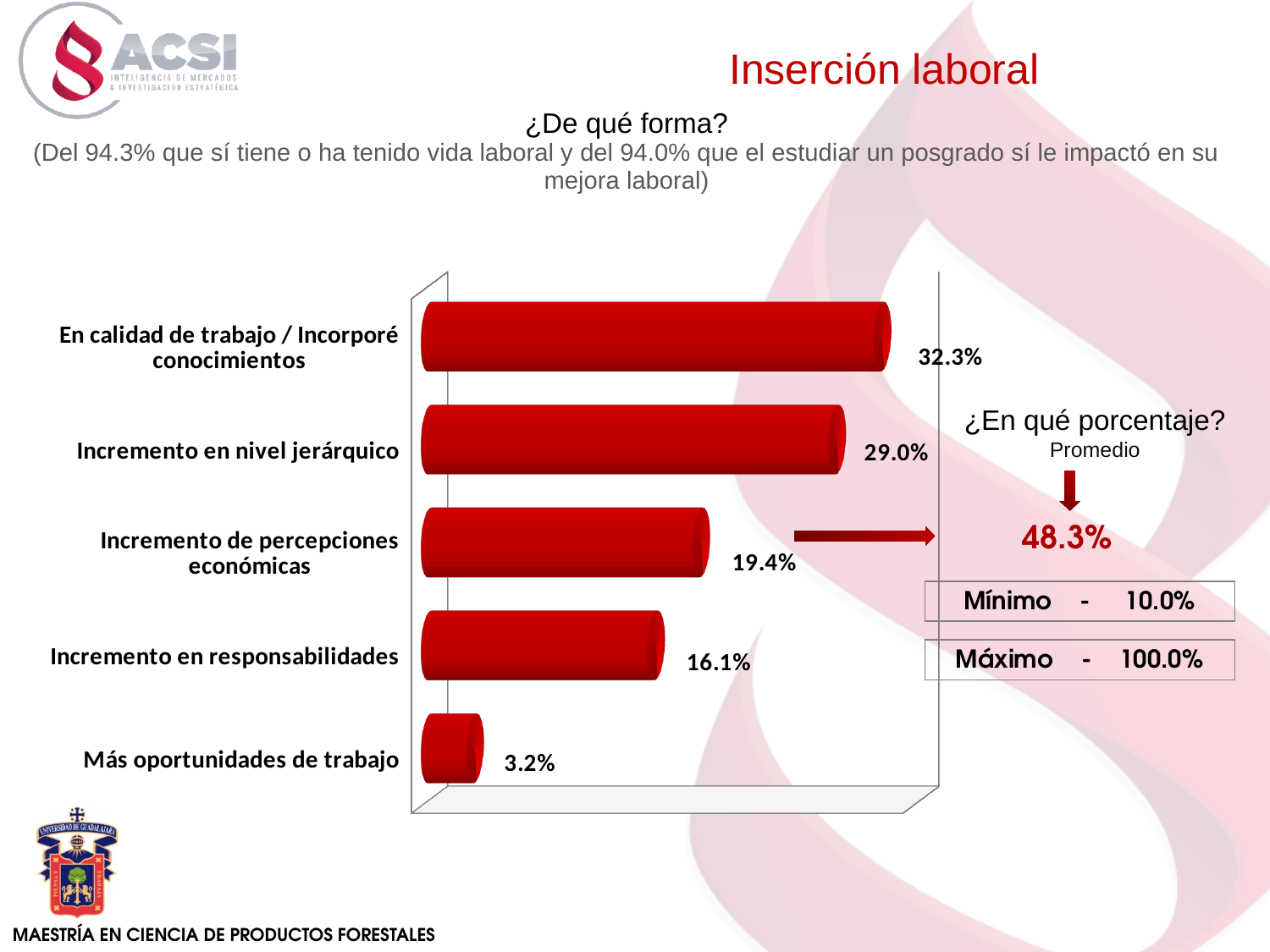

Inserción laboral
¿De qué forma?
(Del 94.3% que sí tiene o ha tenido vida laboral y del 94.0% que el estudiar un posgrado sí le impactó en su mejora laboral)

[unsupported chart]

¿En qué porcentaje?
Promedio

48.3%

Mínimo    -     10.0%
Máximo    -    100.0%